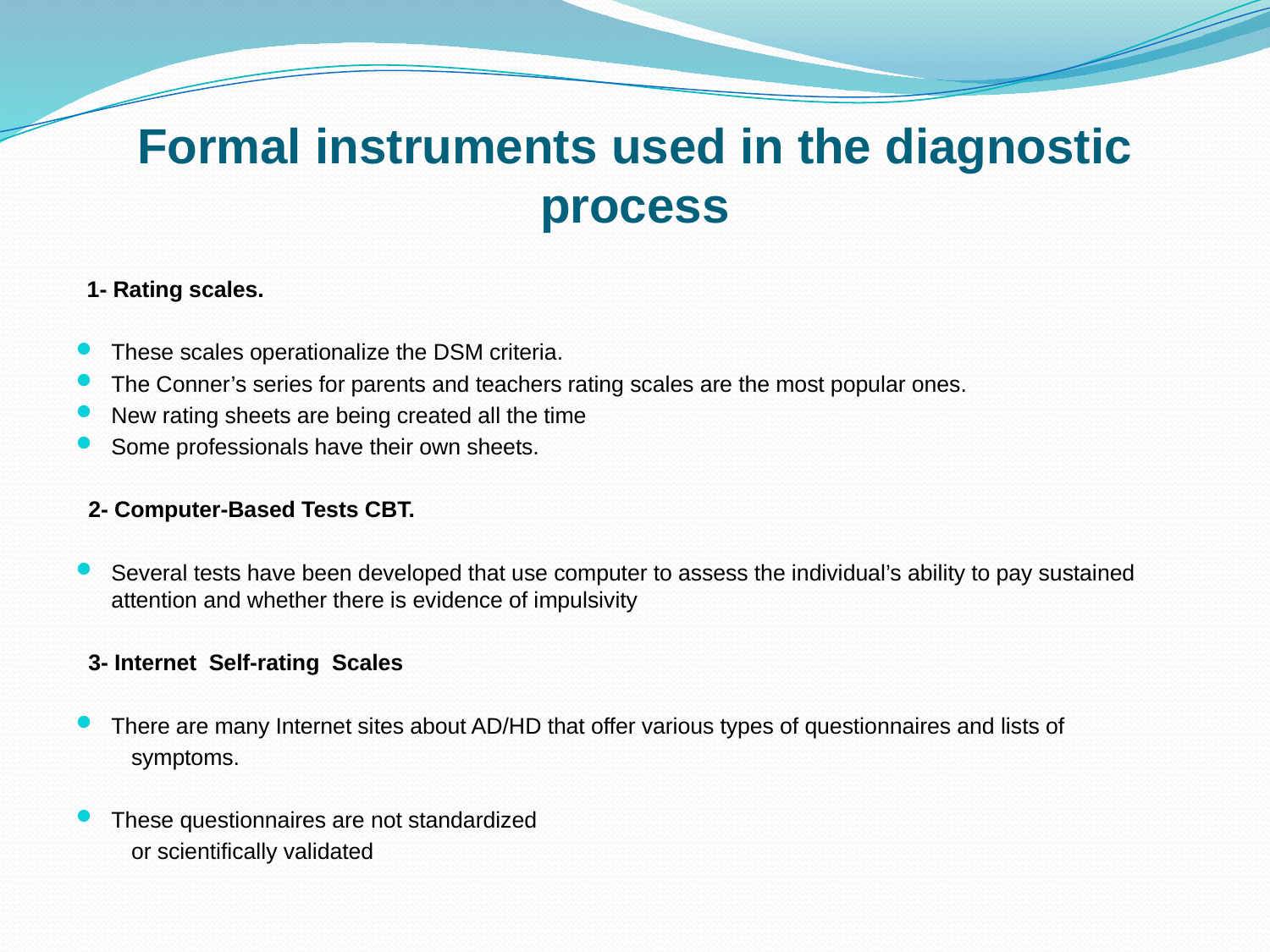

# Formal instruments used in the diagnostic process
  1- Rating scales.

These scales operationalize the DSM criteria.
The Conner’s series for parents and teachers rating scales are the most popular ones.
New rating sheets are being created all the time
Some professionals have their own sheets.

  2- Computer-Based Tests CBT.

Several tests have been developed that use computer to assess the individual’s ability to pay sustained attention and whether there is evidence of impulsivity

  3- Internet  Self-rating  Scales

There are many Internet sites about AD/HD that offer various types of questionnaires and lists of
         symptoms.

These questionnaires are not standardized
         or scientifically validated